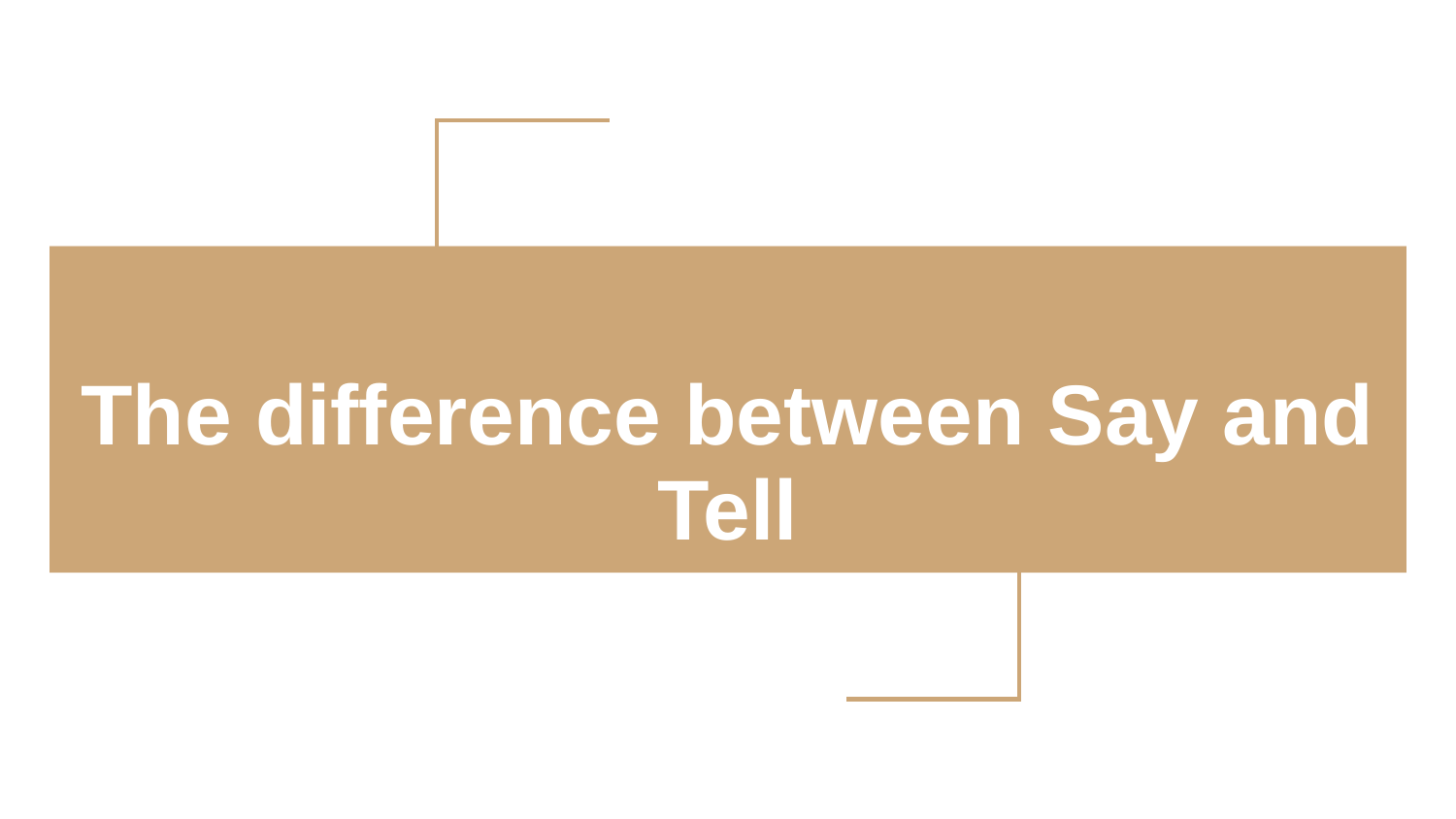

# The difference between Say and Tell